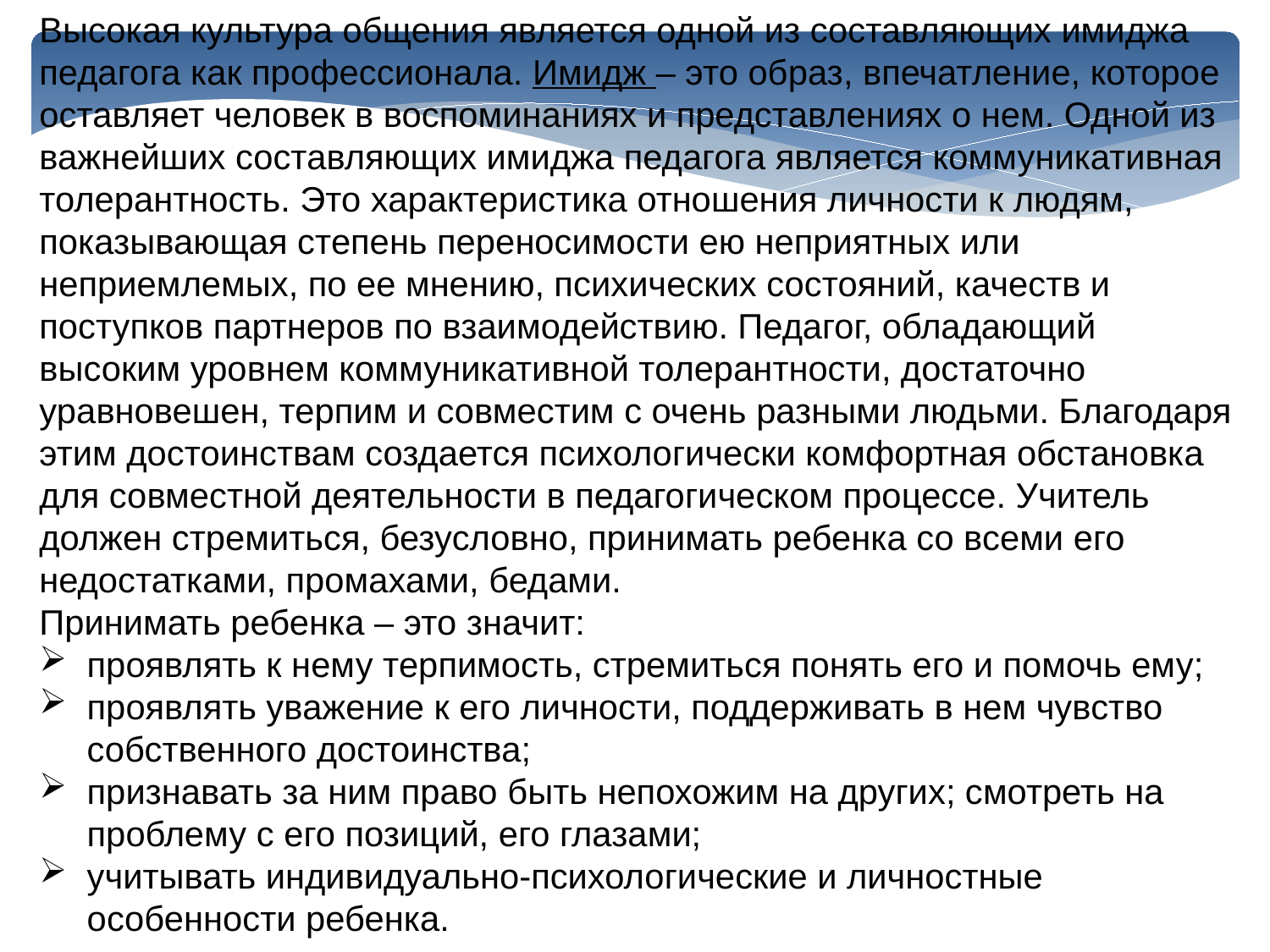

Высокая культура общения является одной из составляющих имиджа педагога как профессионала. Имидж – это образ, впечатление, которое оставляет человек в воспоминаниях и представлениях о нем. Одной из важнейших составляющих имиджа педагога является коммуникативная толерантность. Это характеристика отношения личности к людям, показывающая степень переносимости ею неприятных или неприемлемых, по ее мнению, психических состояний, качеств и поступков партнеров по взаимодействию. Педагог, обладающий высоким уровнем коммуникативной толерантности, достаточно уравновешен, терпим и совместим с очень разными людьми. Благодаря этим достоинствам создается психологически комфортная обстановка для совместной деятельности в педагогическом процессе. Учитель должен стремиться, безусловно, принимать ребенка со всеми его недостатками, промахами, бедами.
Принимать ребенка – это значит:
проявлять к нему терпимость, стремиться понять его и помочь ему;
проявлять уважение к его личности, поддерживать в нем чувство собственного достоинства;
признавать за ним право быть непохожим на других; смотреть на проблему с его позиций, его глазами;
учитывать индивидуально-психологические и личностные особенности ребенка.